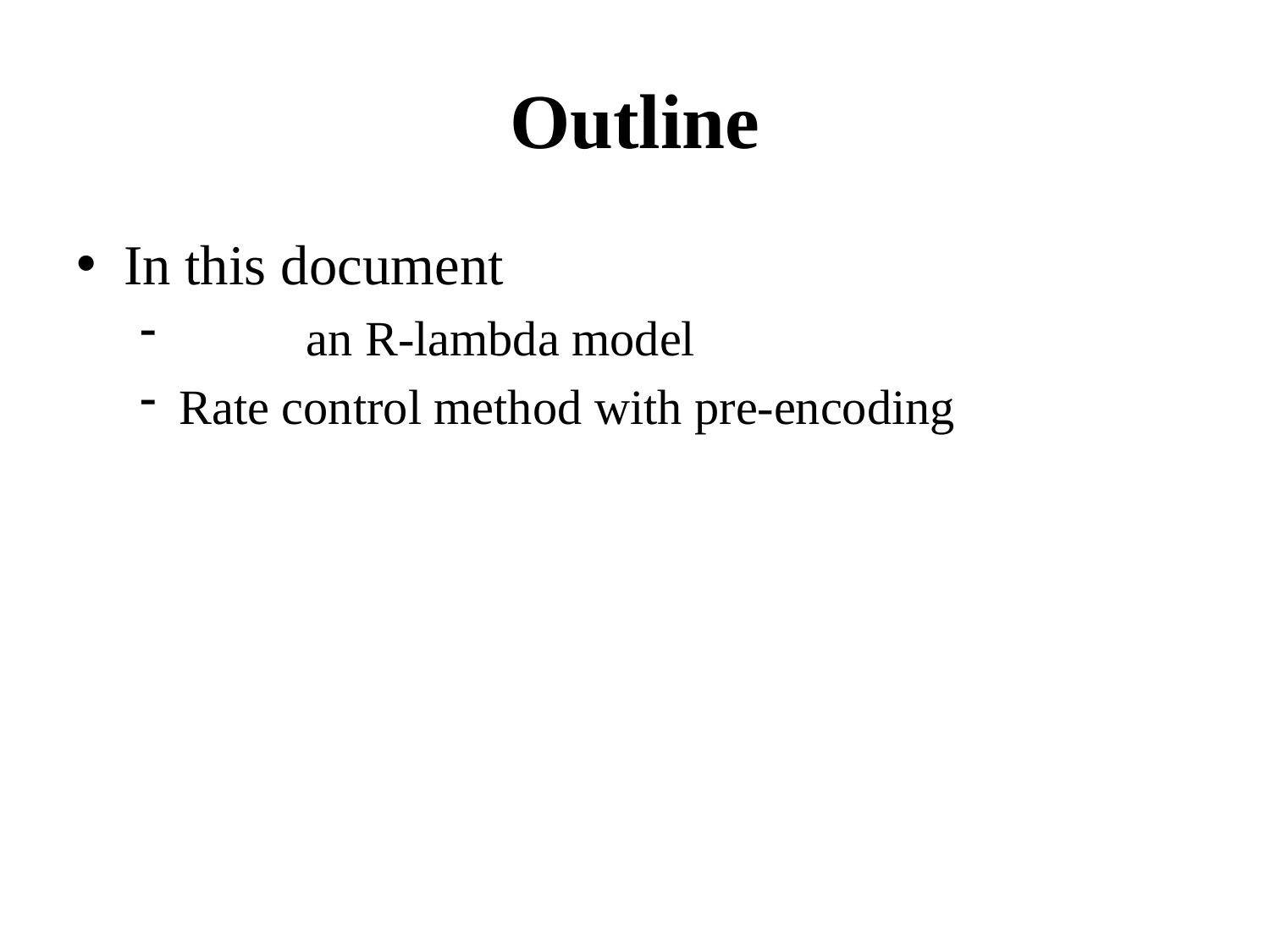

# Outline
In this document
	an R-lambda model
Rate control method with pre-encoding